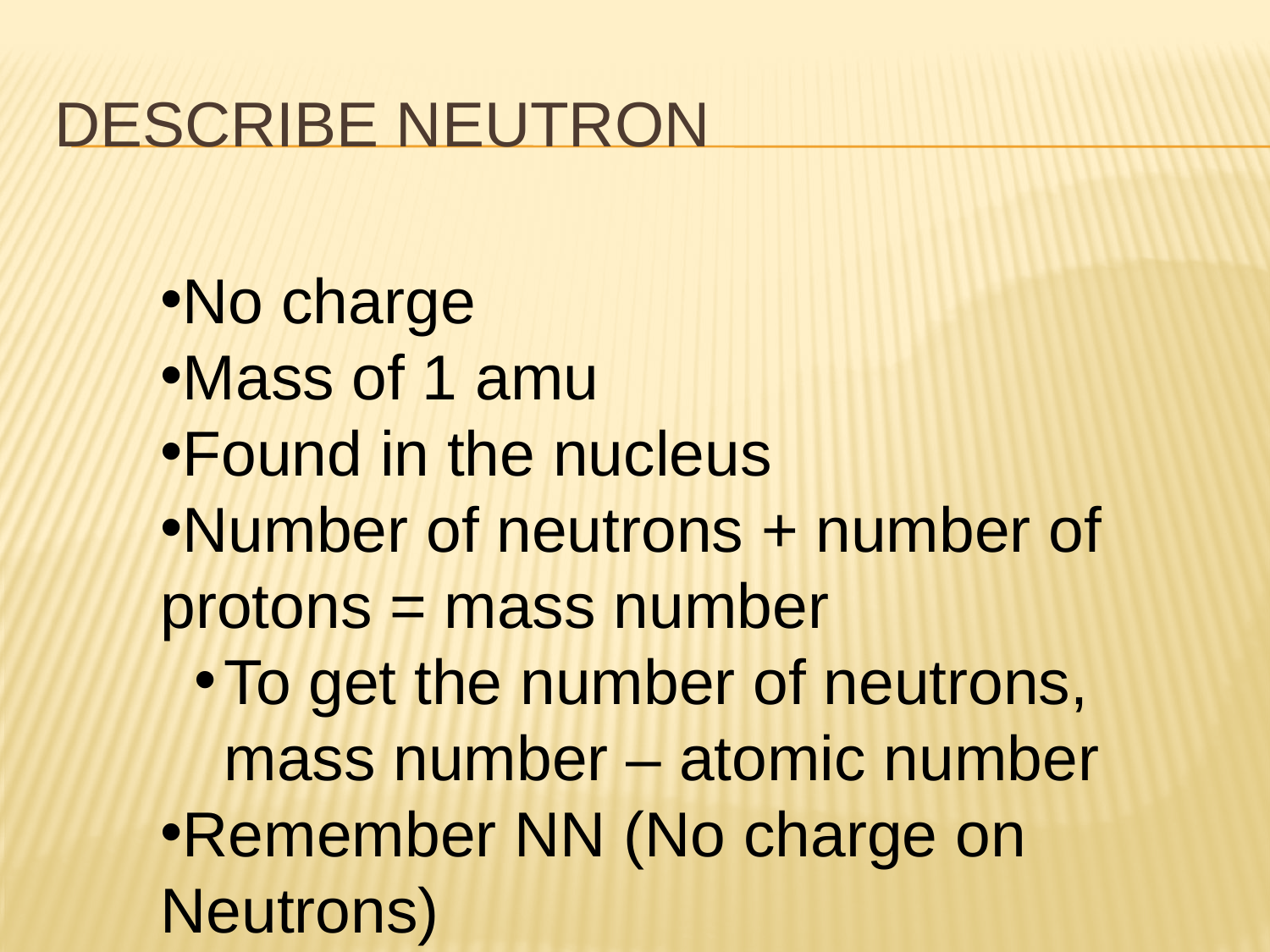

# Describe Neutron
No charge
Mass of 1 amu
Found in the nucleus
Number of neutrons + number of protons = mass number
To get the number of neutrons, mass number – atomic number
Remember NN (No charge on Neutrons)